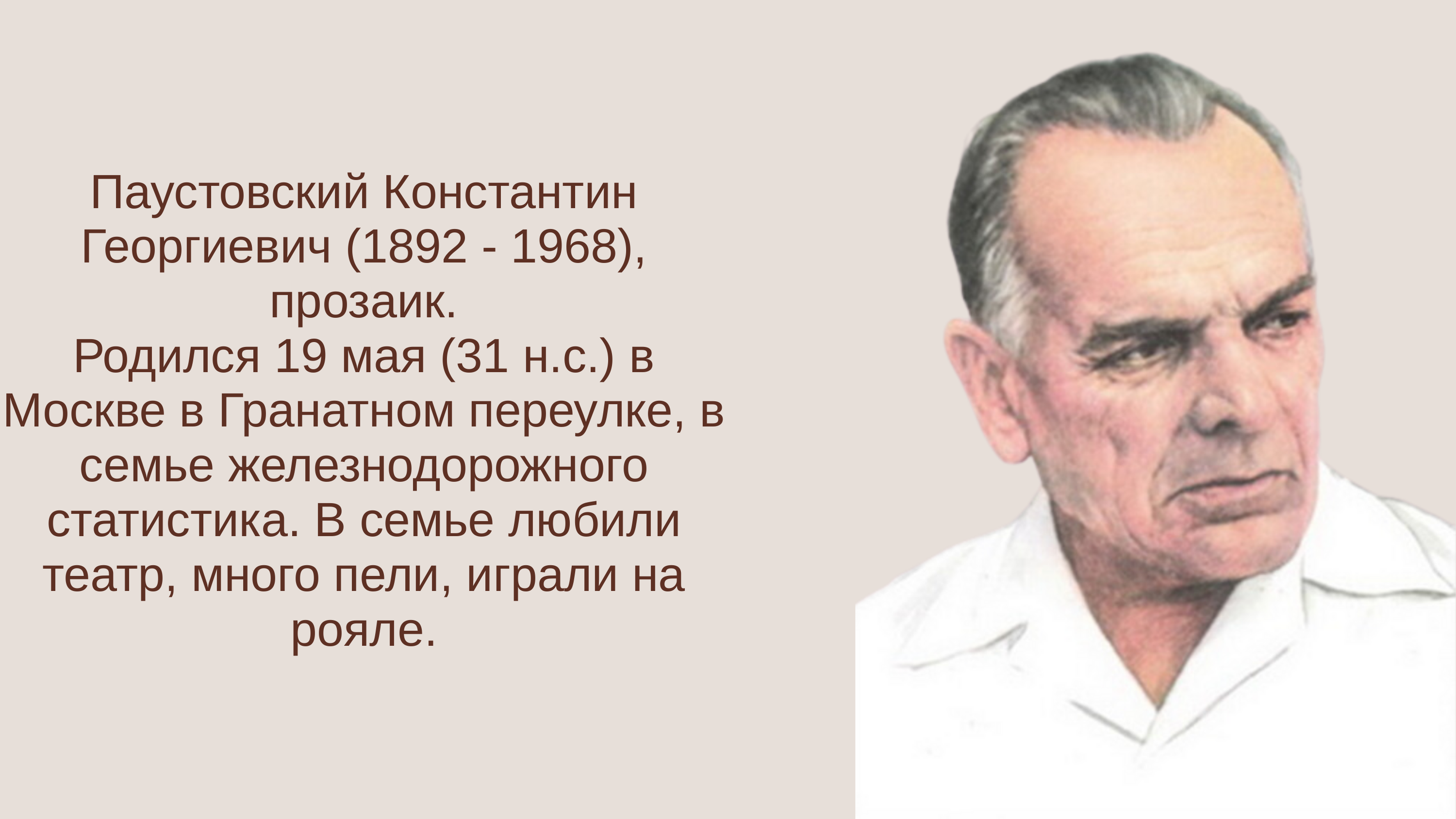

Паустовский Константин Георгиевич (1892 - 1968), прозаик.
Родился 19 мая (31 н.с.) в Москве в Гранатном переулке, в семье железнодорожного статистика. В семье любили театр, много пели, играли на рояле.